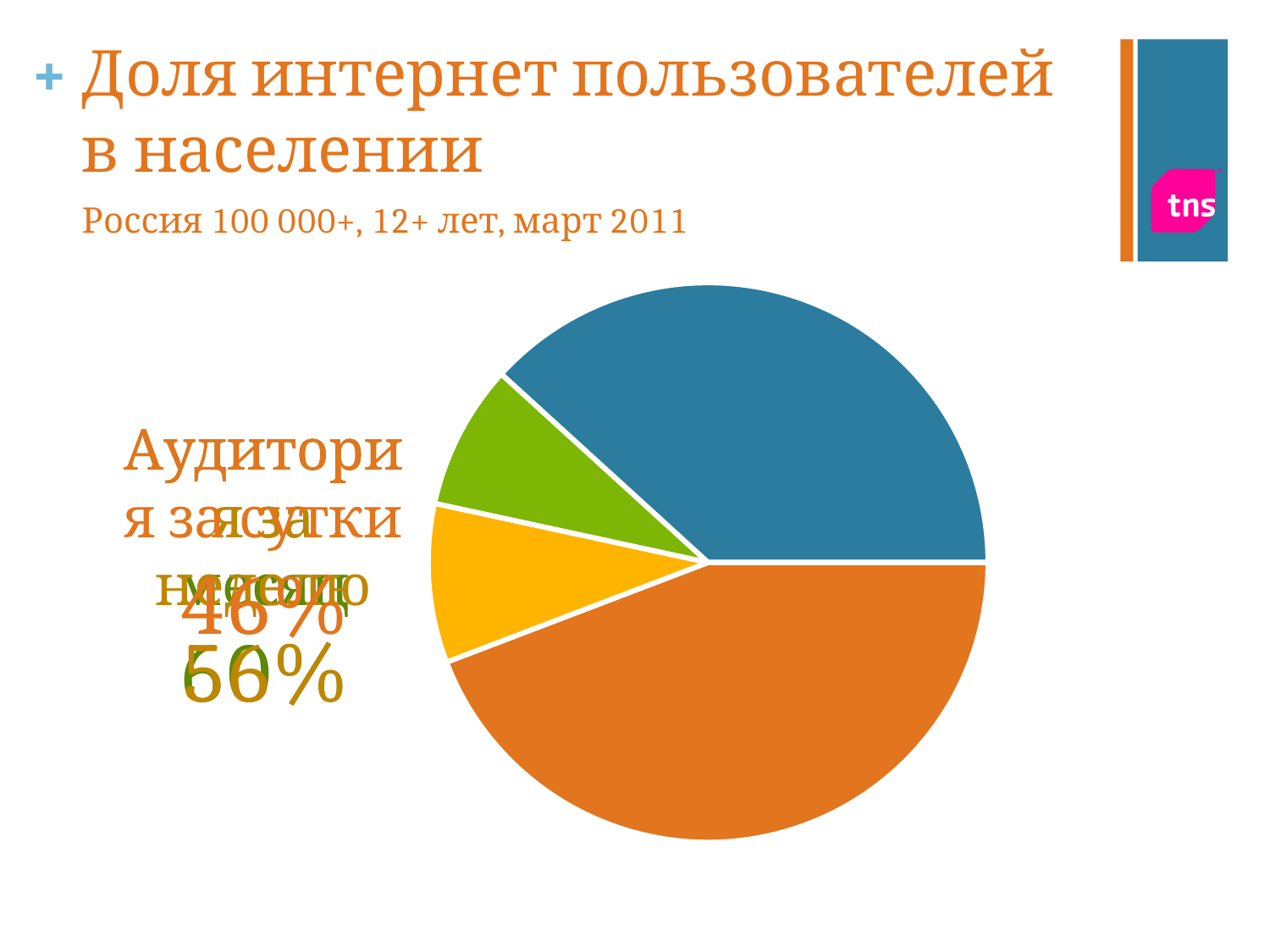

# Доля интернет пользователей в населении
Россия 100 000+, 12+ лет, март 2011

Аудитория за месяц 60%
Аудитория за неделю 56%
Аудитория за сутки 46%